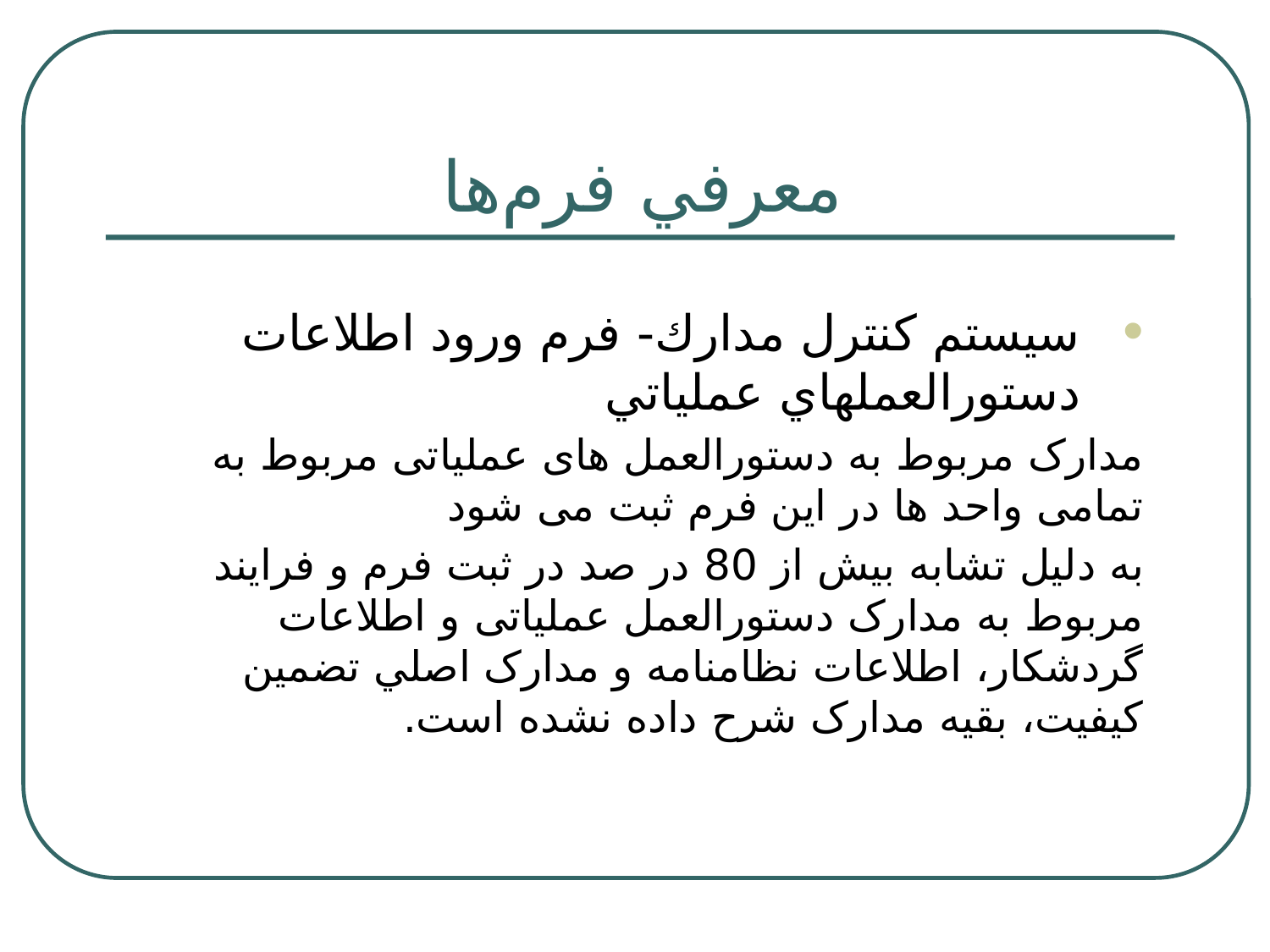

# معرفي فرم‌ها
سيستم كنترل مدارك- فرم ورود اطلاعات دستورالعملهاي عملياتي
مدارک مربوط به دستورالعمل های عملیاتی مربوط به تمامی واحد ها در این فرم ثبت می شود
به دلیل تشابه بیش از 80 در صد در ثبت فرم و فرایند مربوط به مدارک دستورالعمل عملیاتی و اطلاعات گردشكار، اطلاعات نظامنامه و مدارک اصلي تضمين كيفيت، بقیه مدارک شرح داده نشده است.